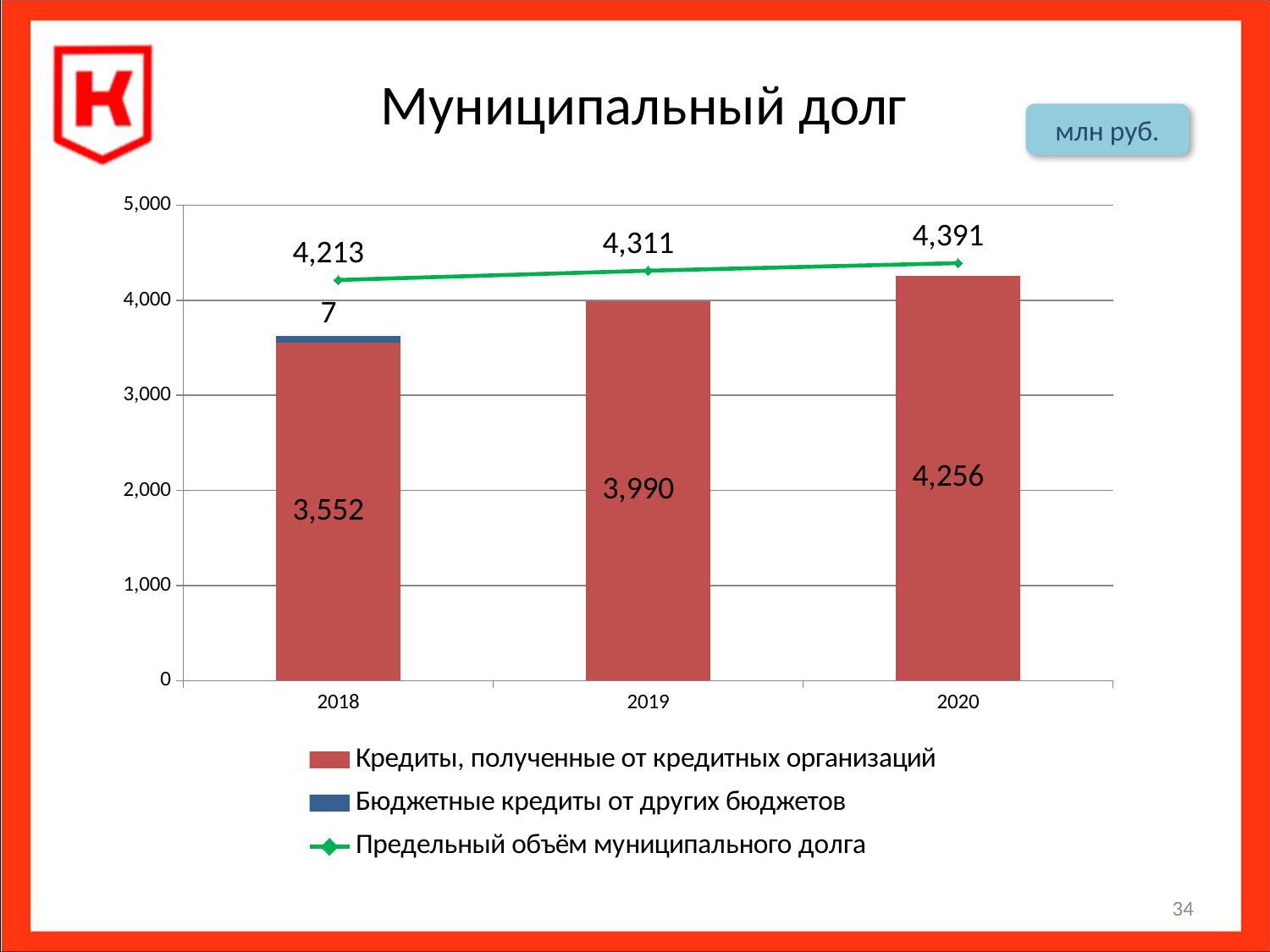

# Муниципальный долг

### Chart

| Category |
|---|
млн руб.

### Chart

| Category | Кредиты, полученные от кредитных организаций | Бюджетные кредиты от других бюджетов | Предельный объём муниципального долга |
|---|---|---|---|
| 2018 | 3552.0 | 70.0 | 4213.0 |
| 2019 | 3990.0 | 0.0 | 4311.0 |
| 2020 | 4256.0 | 0.0 | 4391.0 |
34